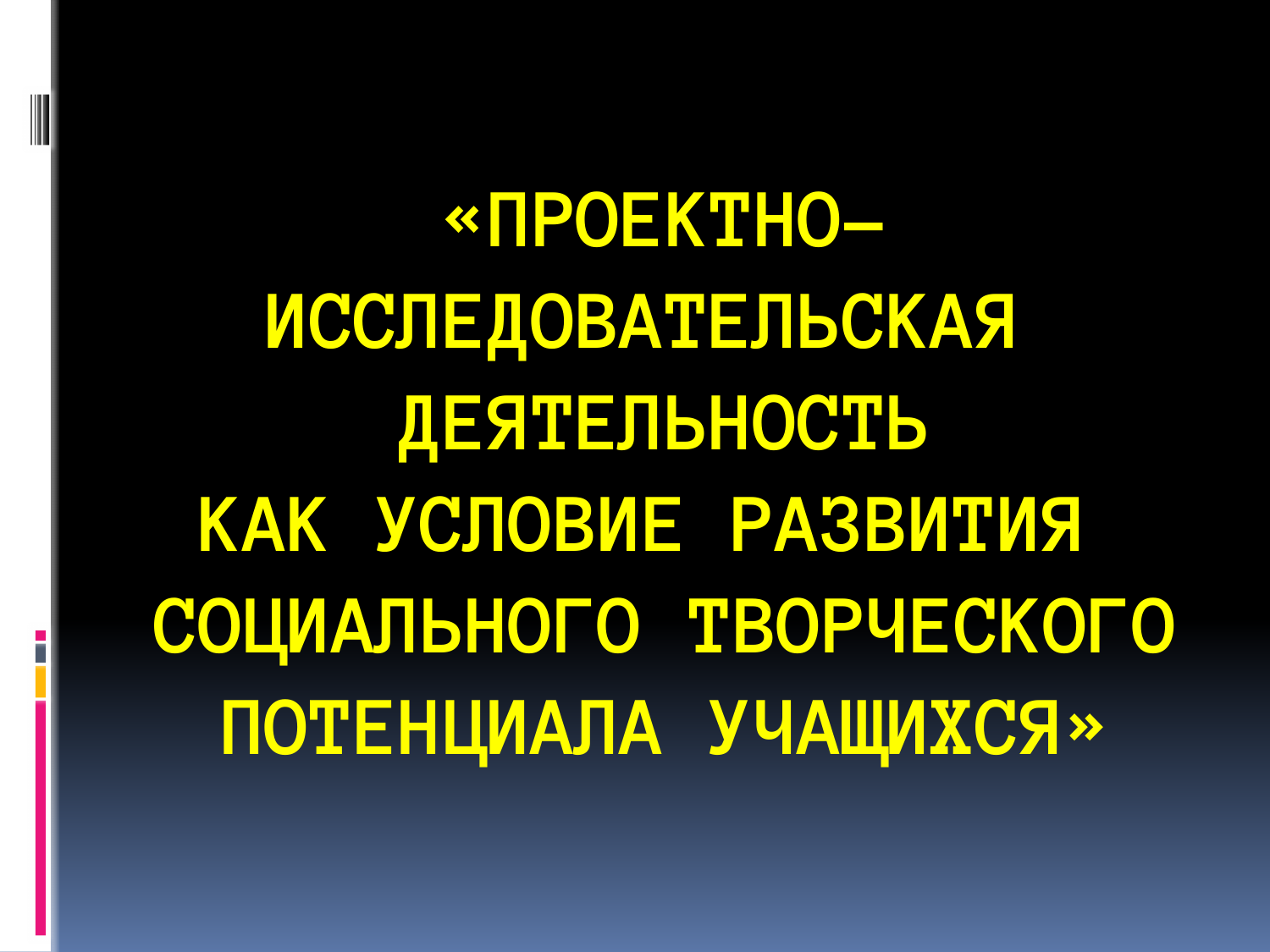

# «ПРОЕКТНО-Исследовательская деятельность как УСЛОВИЕ РАЗВИТИЯ СОЦИАЛЬНОГО ТВОРЧЕСКОГО ПОТЕНЦИАЛА УЧАЩИХСЯ»